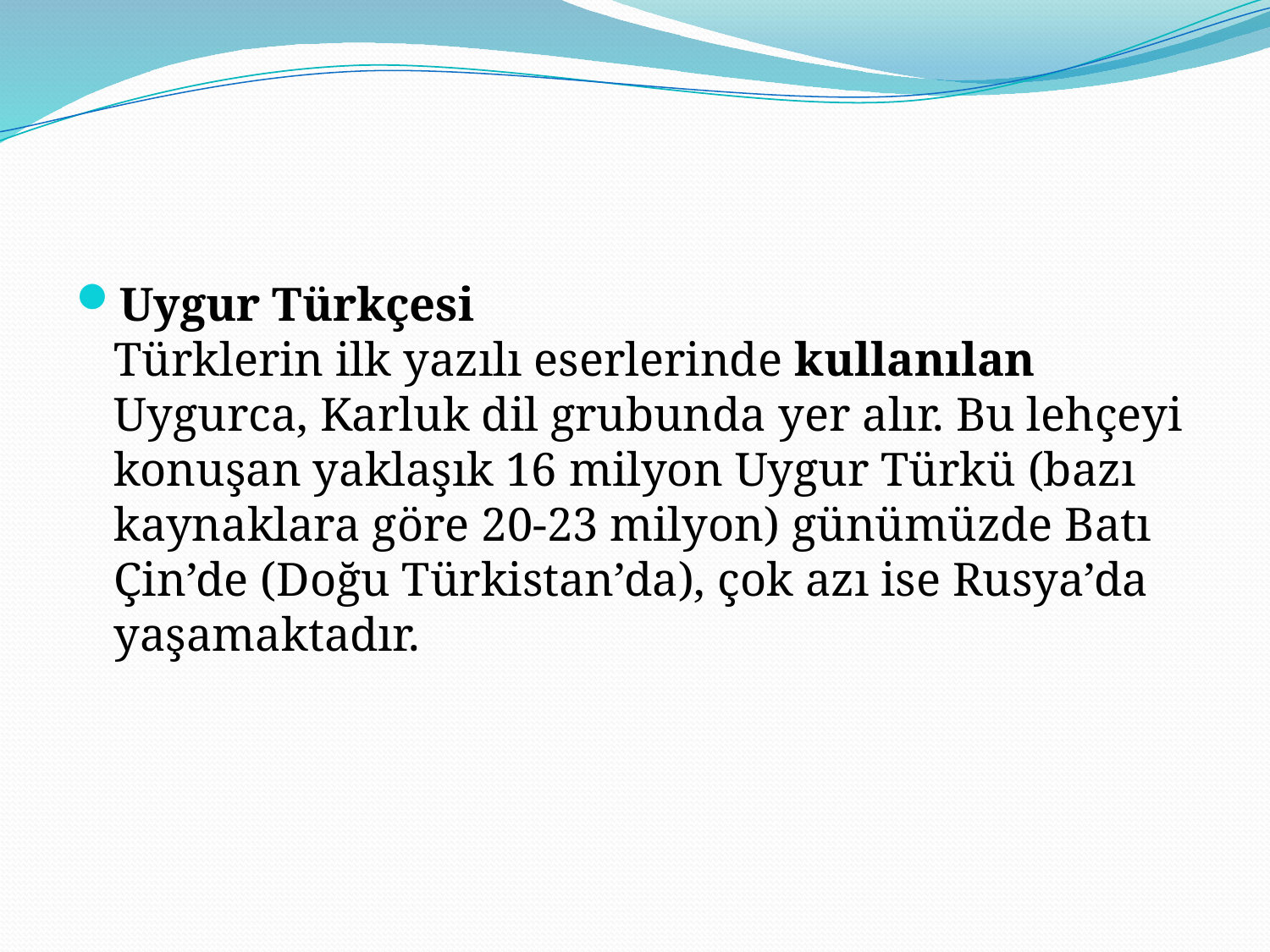

Uygur Türkçesi
Türklerin ilk yazılı eserlerinde kullanılan Uygurca, Karluk dil grubunda yer alır. Bu lehçeyi konuşan yaklaşık 16 milyon Uygur Türkü (bazı kaynaklara göre 20-23 milyon) günümüzde Batı Çin’de (Doğu Türkistan’da), çok azı ise Rusya’da yaşamaktadır.